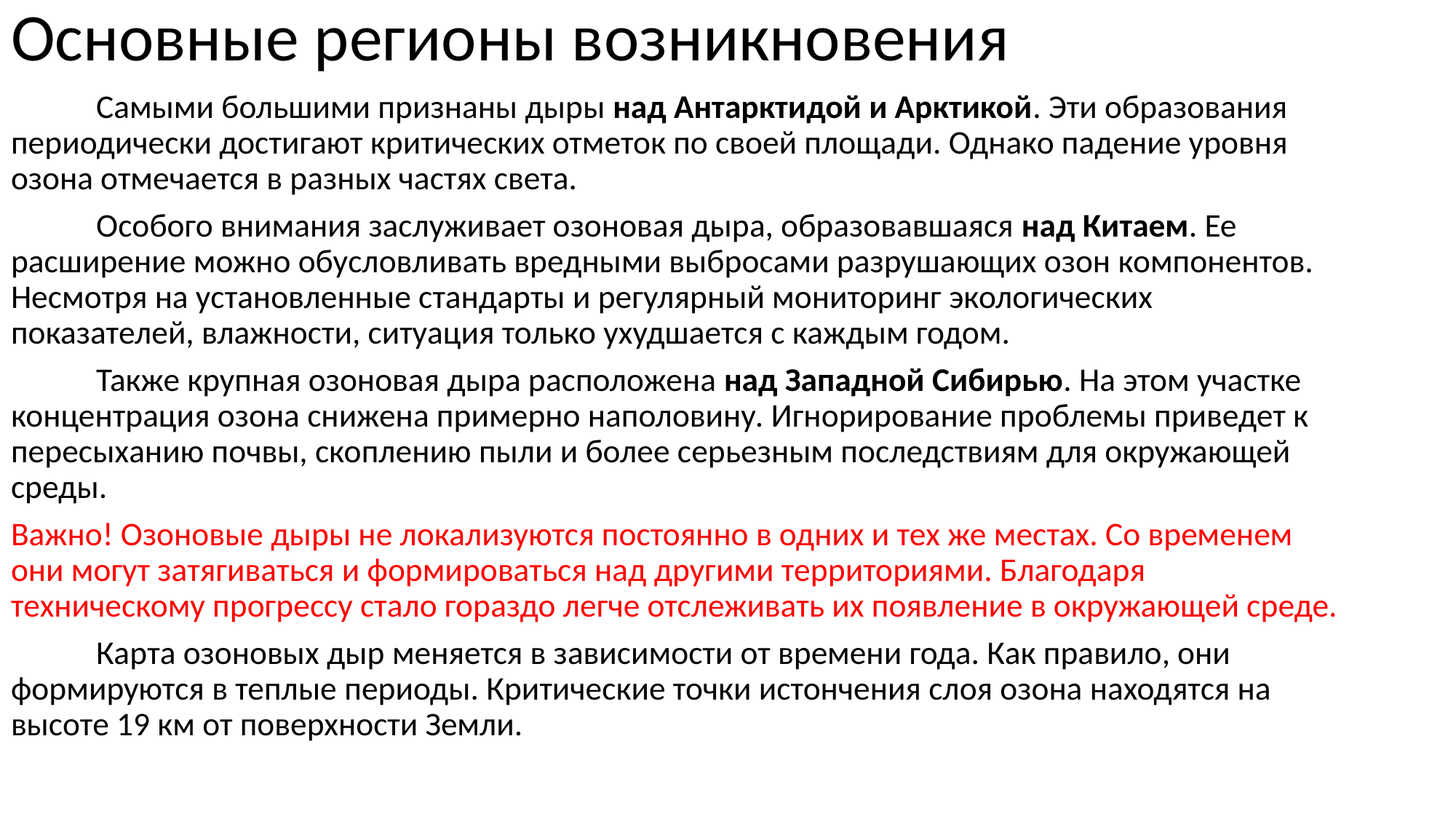

# Основные регионы возникновения
	Самыми большими признаны дыры над Антарктидой и Арктикой. Эти образования периодически достигают критических отметок по своей площади. Однако падение уровня озона отмечается в разных частях света.
	Особого внимания заслуживает озоновая дыра, образовавшаяся над Китаем. Ее расширение можно обусловливать вредными выбросами разрушающих озон компонентов. Несмотря на установленные стандарты и регулярный мониторинг экологических показателей, влажности, ситуация только ухудшается с каждым годом.
	Также крупная озоновая дыра расположена над Западной Сибирью. На этом участке концентрация озона снижена примерно наполовину. Игнорирование проблемы приведет к пересыханию почвы, скоплению пыли и более серьезным последствиям для окружающей среды.
Важно! Озоновые дыры не локализуются постоянно в одних и тех же местах. Со временем они могут затягиваться и формироваться над другими территориями. Благодаря техническому прогрессу стало гораздо легче отслеживать их появление в окружающей среде.
	Карта озоновых дыр меняется в зависимости от времени года. Как правило, они формируются в теплые периоды. Критические точки истончения слоя озона находятся на высоте 19 км от поверхности Земли.